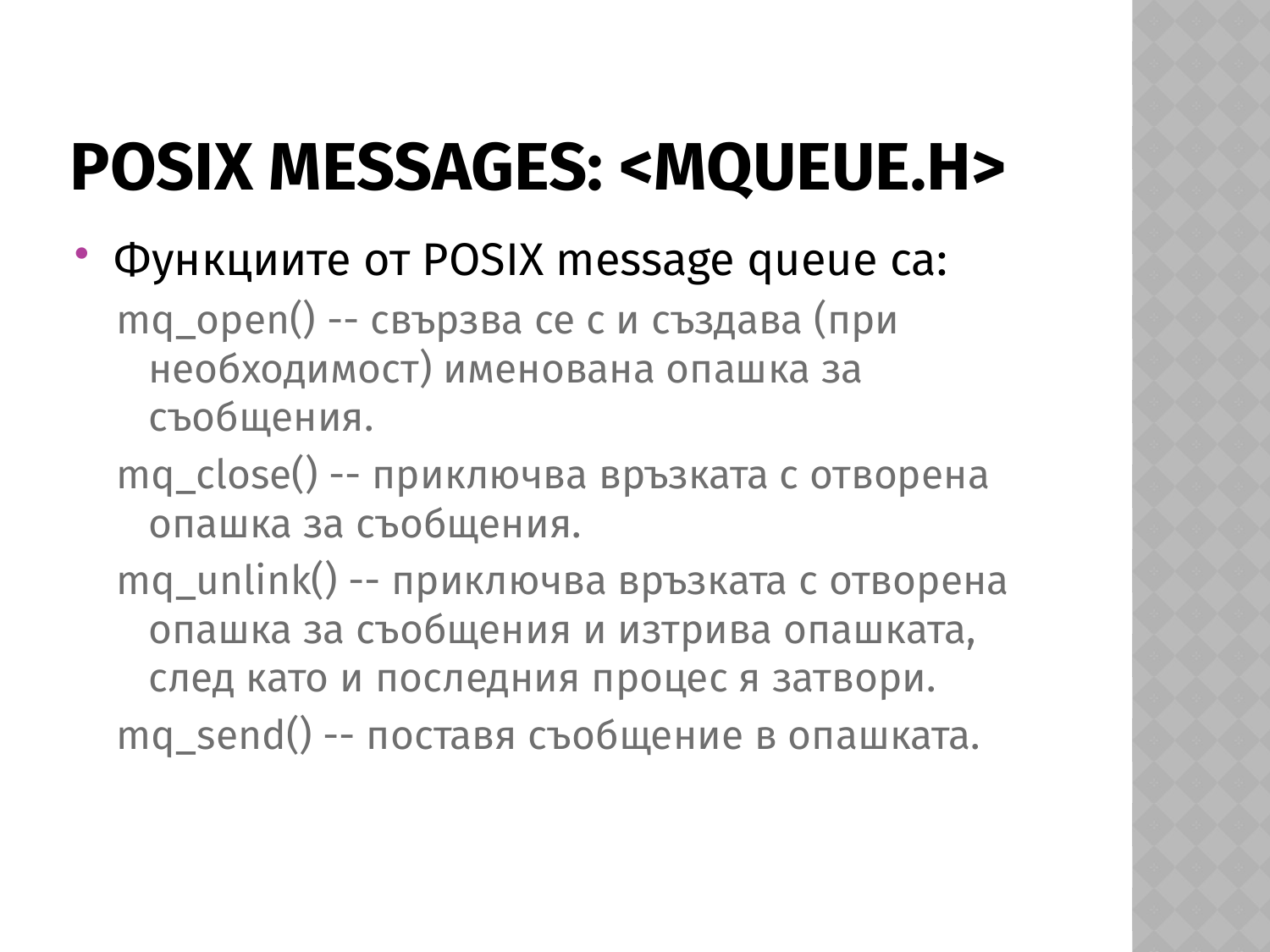

# POSIX Messages: <mqueue.h>
Функциите от POSIX message queue са:
mq_open() -- свързва се с и създава (при необходимост) именована опашка за съобщения.
mq_close() -- приключва връзката с отворена опашка за съобщения.
mq_unlink() -- приключва връзката с отворена опашка за съобщения и изтрива опашката, след като и последния процес я затвори.
mq_send() -- поставя съобщение в опашката.